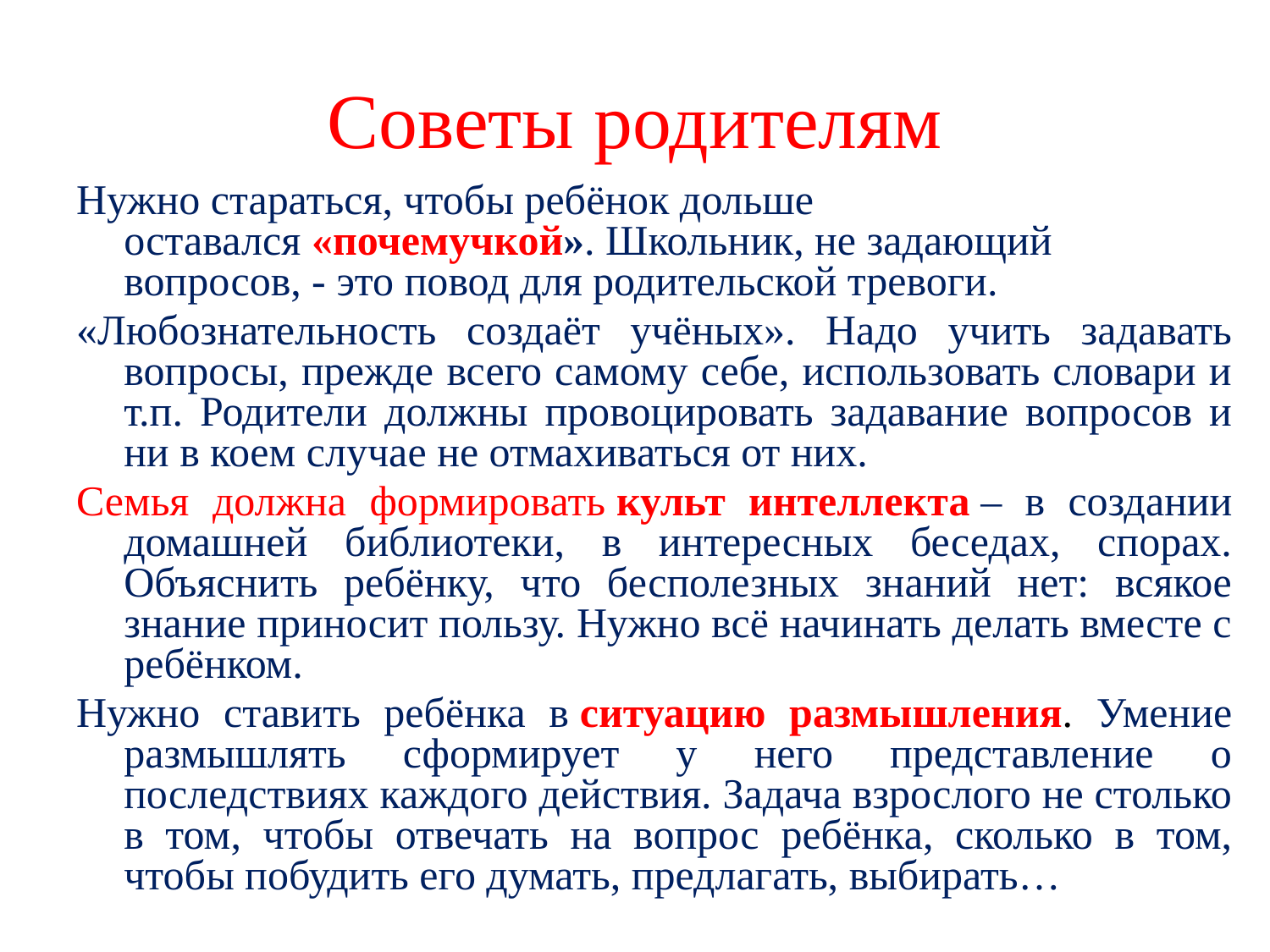

# Советы родителям
Нужно стараться, чтобы ребёнок дольше оставался «почемучкой». Школьник, не задающий вопросов, - это повод для родительской тревоги.
«Любознательность создаёт учёных». Надо учить задавать вопросы, прежде всего самому себе, использовать словари и т.п. Родители должны провоцировать задавание вопросов и ни в коем случае не отмахиваться от них.
Семья должна формировать культ интеллекта – в создании домашней библиотеки, в интересных беседах, спорах. Объяснить ребёнку, что бесполезных знаний нет: всякое знание приносит пользу. Нужно всё начинать делать вместе с ребёнком.
Нужно ставить ребёнка в ситуацию размышления. Умение размышлять сформирует у него представление о последствиях каждого действия. Задача взрослого не столько в том, чтобы отвечать на вопрос ребёнка, сколько в том, чтобы побудить его думать, предлагать, выбирать…